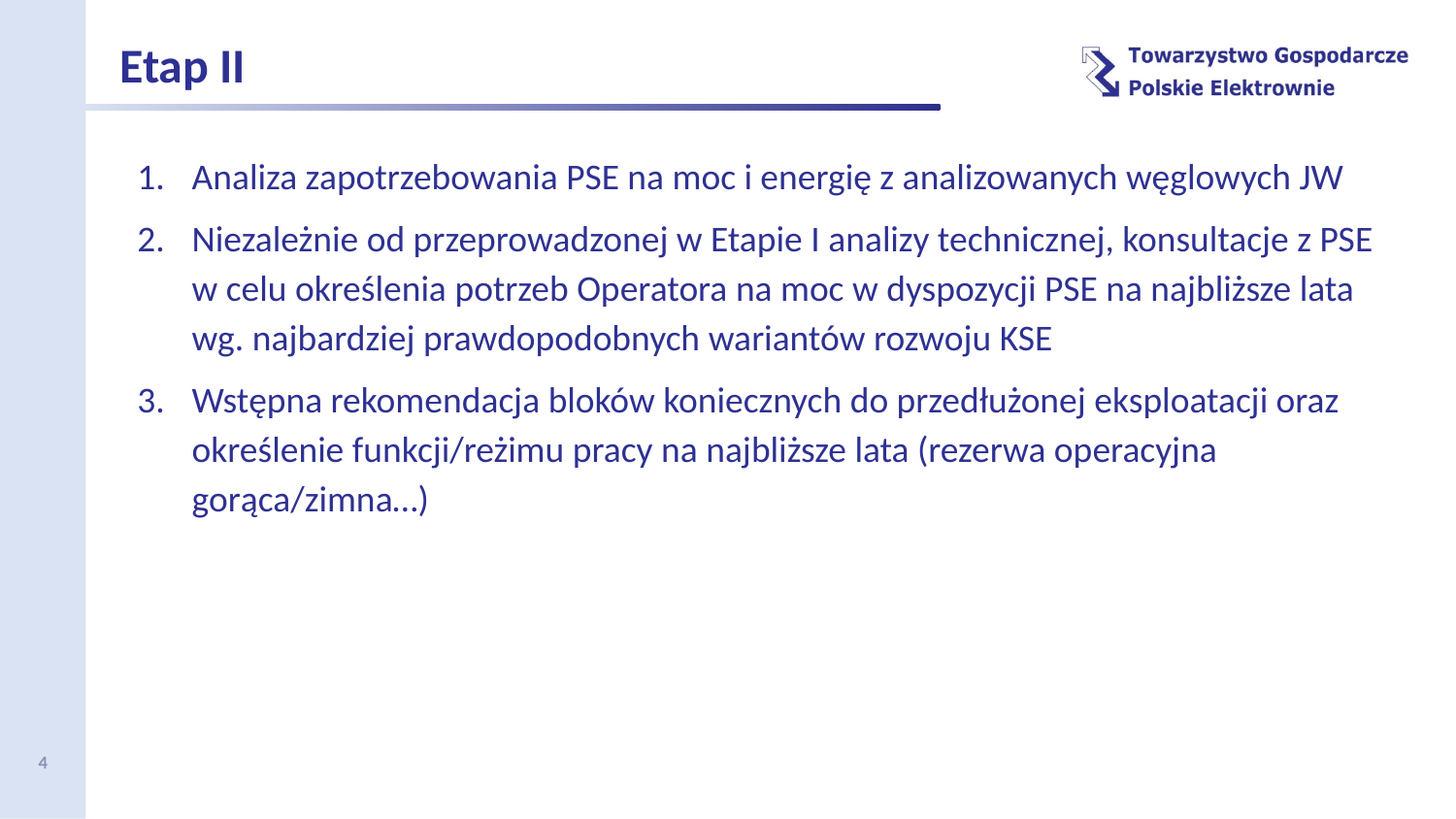

Etap II
Analiza zapotrzebowania PSE na moc i energię z analizowanych węglowych JW
Niezależnie od przeprowadzonej w Etapie I analizy technicznej, konsultacje z PSE w celu określenia potrzeb Operatora na moc w dyspozycji PSE na najbliższe lata wg. najbardziej prawdopodobnych wariantów rozwoju KSE
Wstępna rekomendacja bloków koniecznych do przedłużonej eksploatacji oraz określenie funkcji/reżimu pracy na najbliższe lata (rezerwa operacyjna gorąca/zimna…)
4